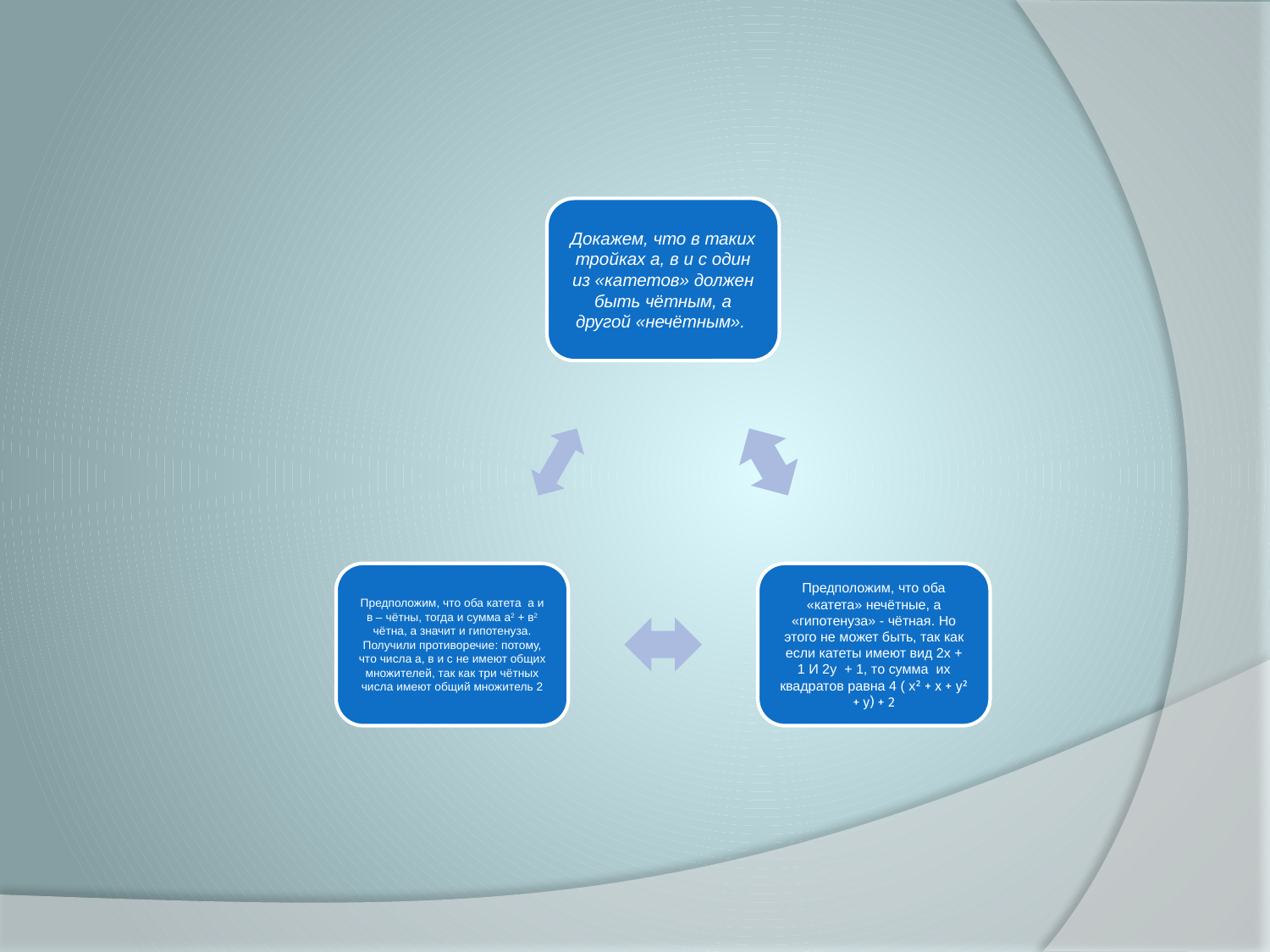

#
Докажем, что в таких тройках а, в и с один из «катетов» должен быть чётным, а другой «нечётным».
Предположим, что оба «катета» нечётные, а «гипотенуза» - чётная. Но этого не может быть, так как если катеты имеют вид 2х + 1 И 2у  + 1, то сумма  их квадратов равна 4 ( х² + х + у² + у) + 2
Предположим, что оба катета  а и в – чётны, тогда и сумма а2 + в2 чётна, а значит и гипотенуза. Получили противоречие: потому, что числа а, в и с не имеют общих множителей, так как три чётных числа имеют общий множитель 2